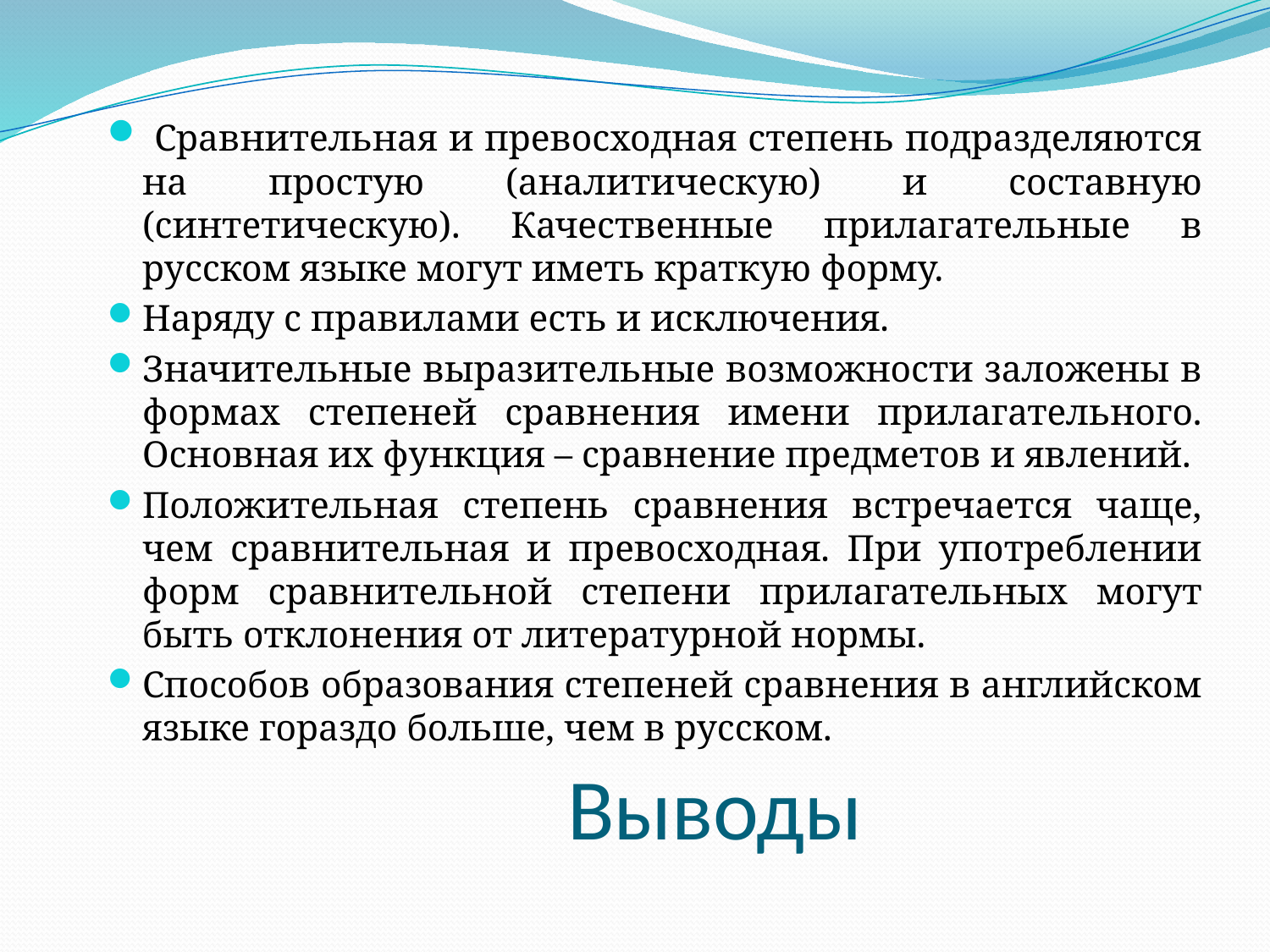

Сравнительная и превосходная степень подразделяются на простую (аналитическую) и составную (синтетическую). Качественные прилагательные в русском языке могут иметь краткую форму.
Наряду с правилами есть и исключения.
Значительные выразительные возможности заложены в формах степеней сравнения имени прилагательного. Основная их функция – сравнение предметов и явлений.
Положительная степень сравнения встречается чаще, чем сравнительная и превосходная. При употреблении форм сравнительной степени прилагательных могут быть отклонения от литературной нормы.
Способов образования степеней сравнения в английском языке гораздо больше, чем в русском.

Выводы